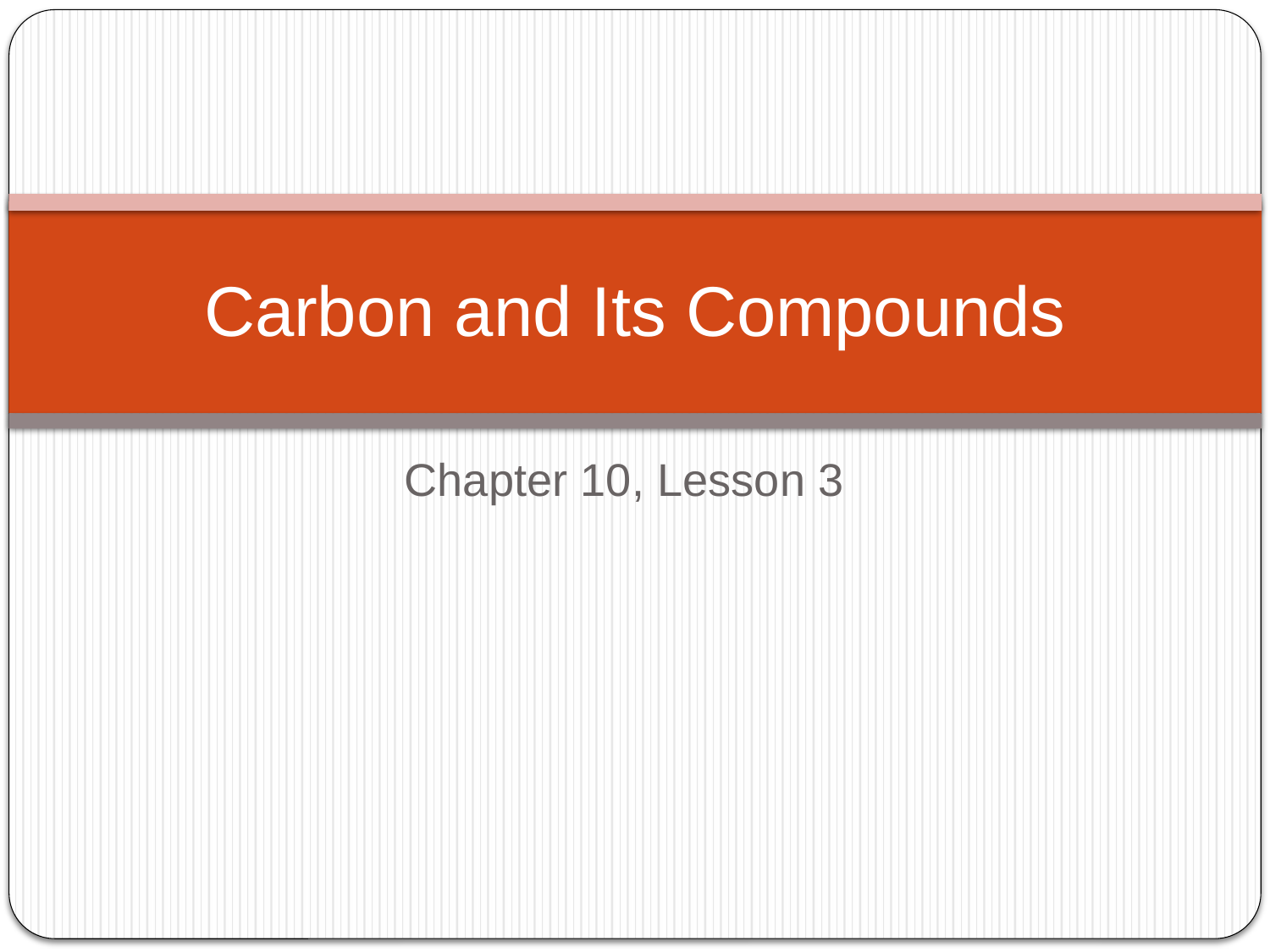

# Carbon and Its Compounds
Chapter 10, Lesson 3